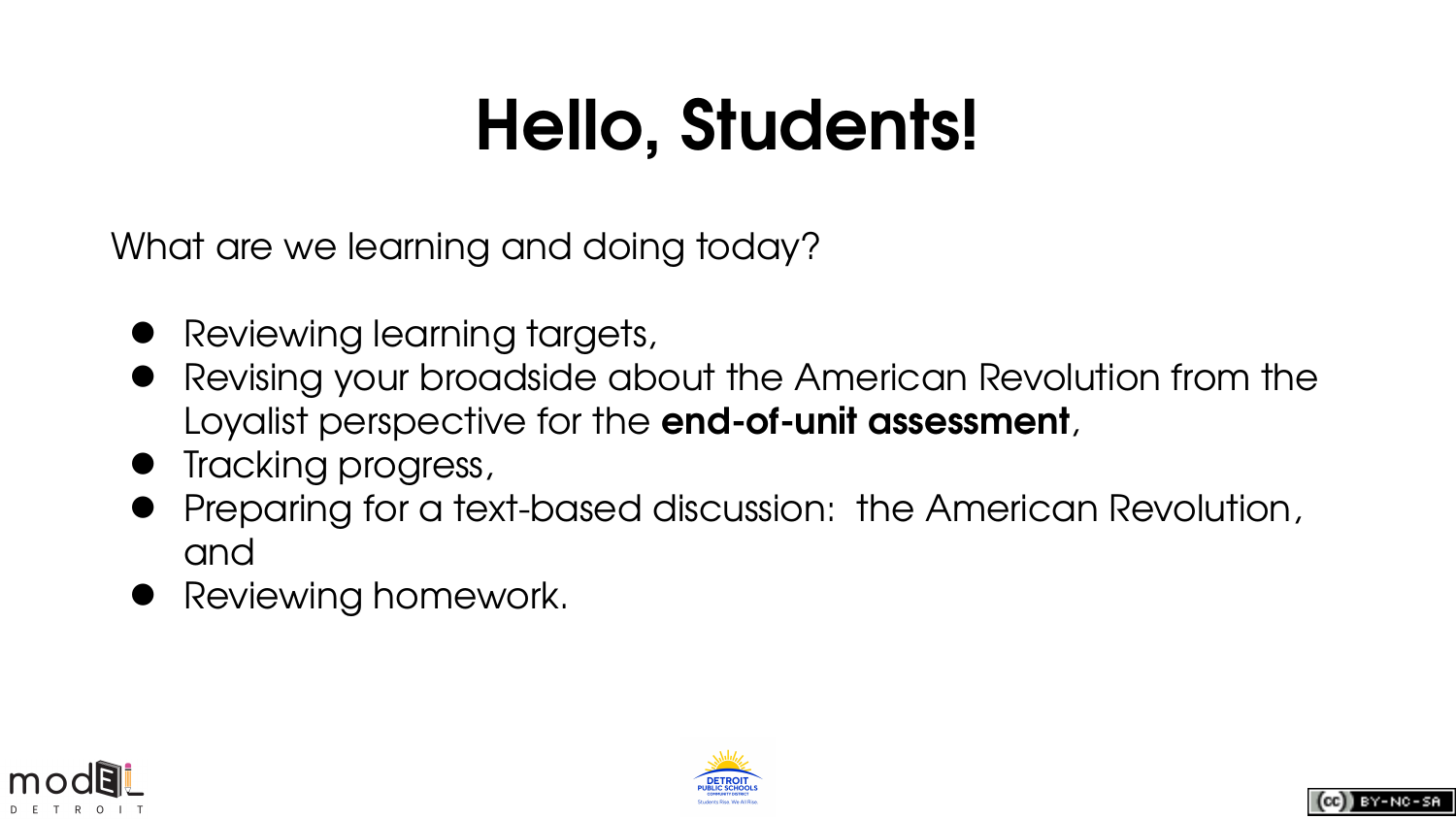

# Hello, Students!
What are we learning and doing today?

Reviewing learning targets,
Revising your broadside about the American Revolution from the Loyalist perspective for the end-of-unit assessment,
Tracking progress,
Preparing for a text-based discussion:  the American Revolution, and
Reviewing homework.